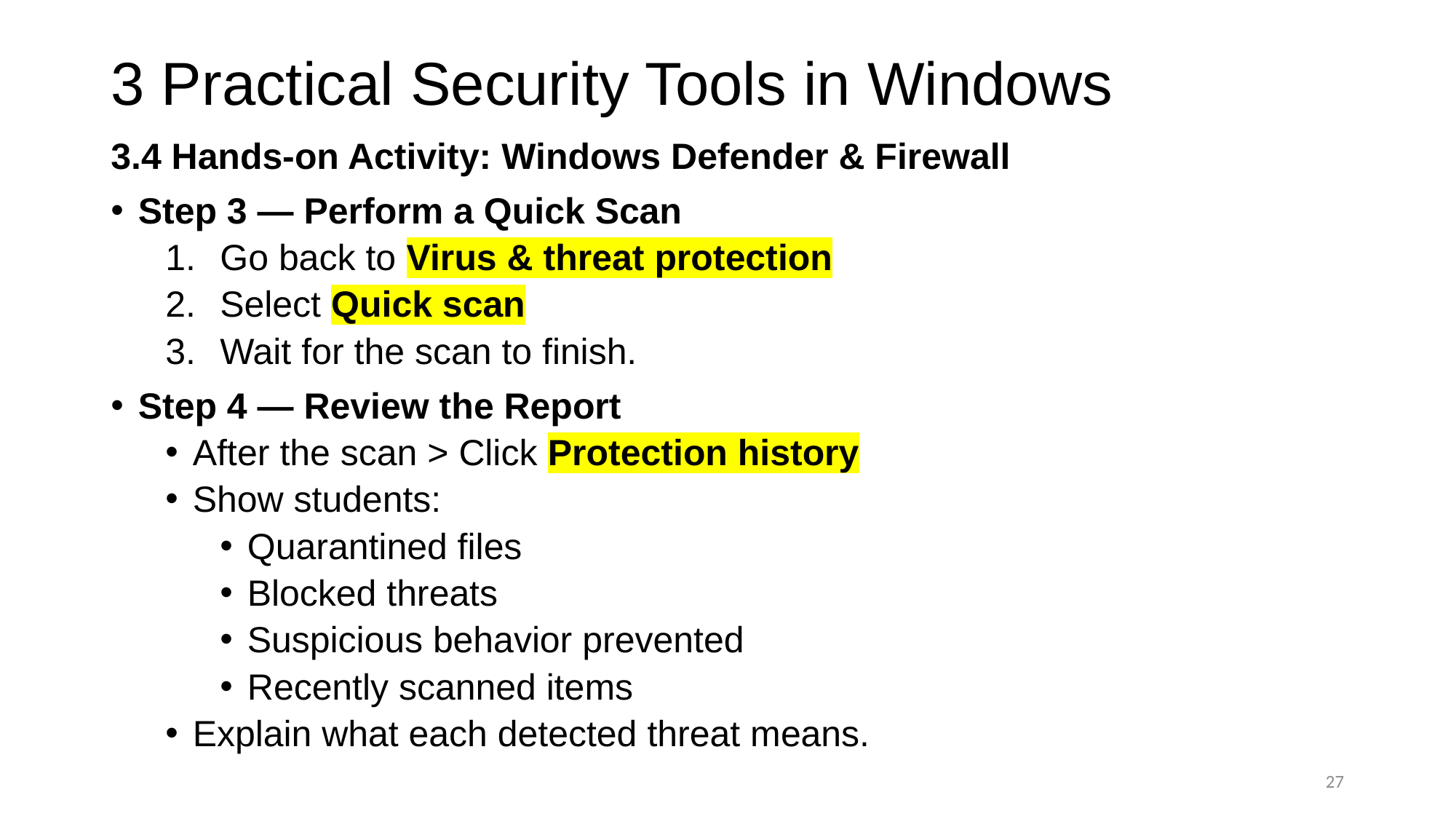

# 3 Practical Security Tools in Windows
3.4 Hands-on Activity: Windows Defender & Firewall
Step 3 — Perform a Quick Scan
Go back to Virus & threat protection
Select Quick scan
Wait for the scan to finish.
Step 4 — Review the Report
After the scan > Click Protection history
Show students:
Quarantined files
Blocked threats
Suspicious behavior prevented
Recently scanned items
Explain what each detected threat means.

27